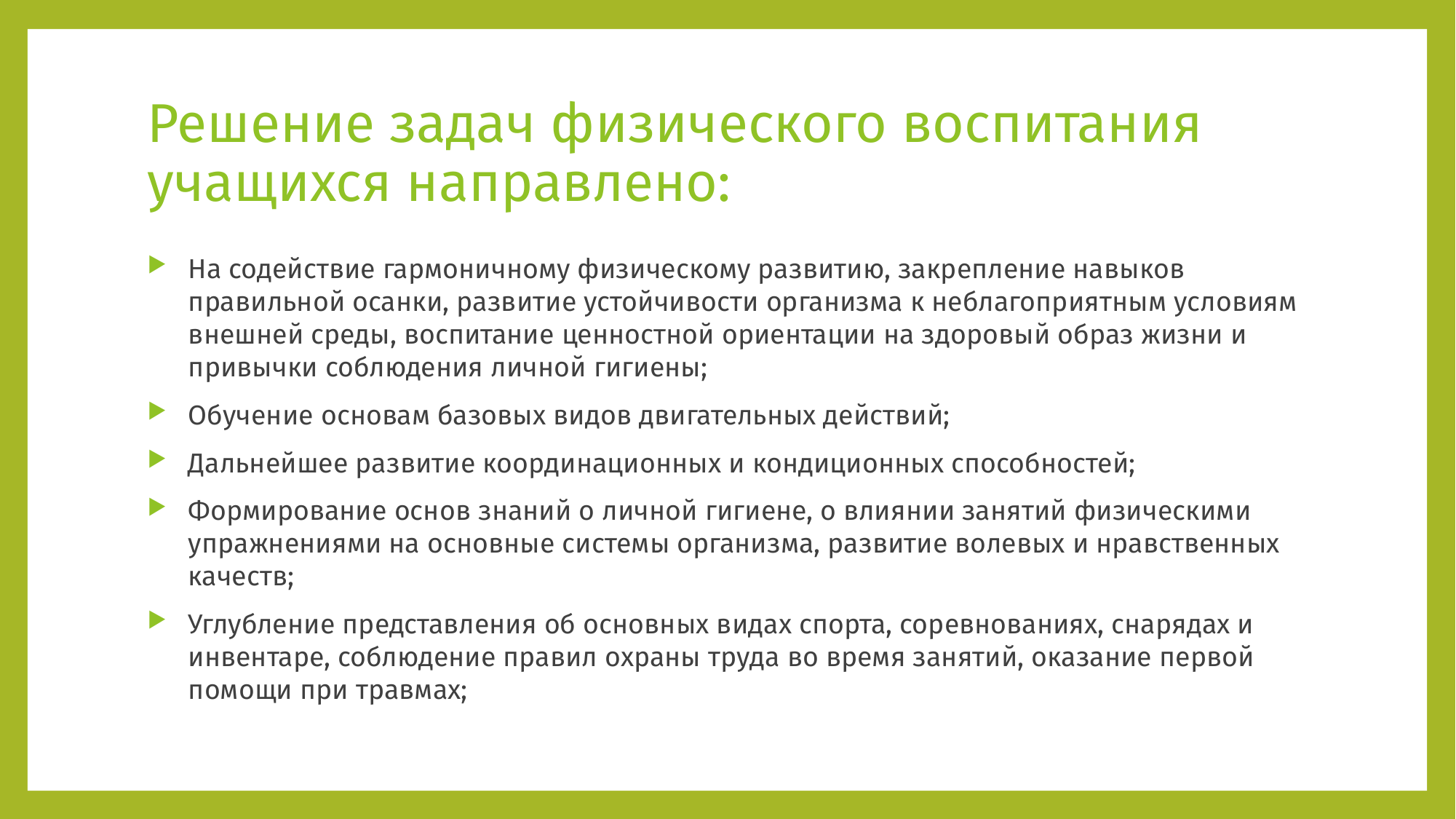

# Решение задач физического воспитания учащихся направлено:
На содействие гармоничному физическому развитию, закрепление навыков правильной осанки, развитие устойчивости организма к неблагоприятным условиям внешней среды, воспитание ценностной ориентации на здоровый образ жизни и привычки соблюдения личной гигиены;
Обучение основам базовых видов двигательных действий;
Дальнейшее развитие координационных и кондиционных способностей;
Формирование основ знаний о личной гигиене, о влиянии занятий физическими упражнениями на основные системы организма, развитие волевых и нравственных качеств;
Углубление представления об основных видах спорта, соревнованиях, снарядах и инвентаре, соблюдение правил охраны труда во время занятий, оказание первой помощи при травмах;